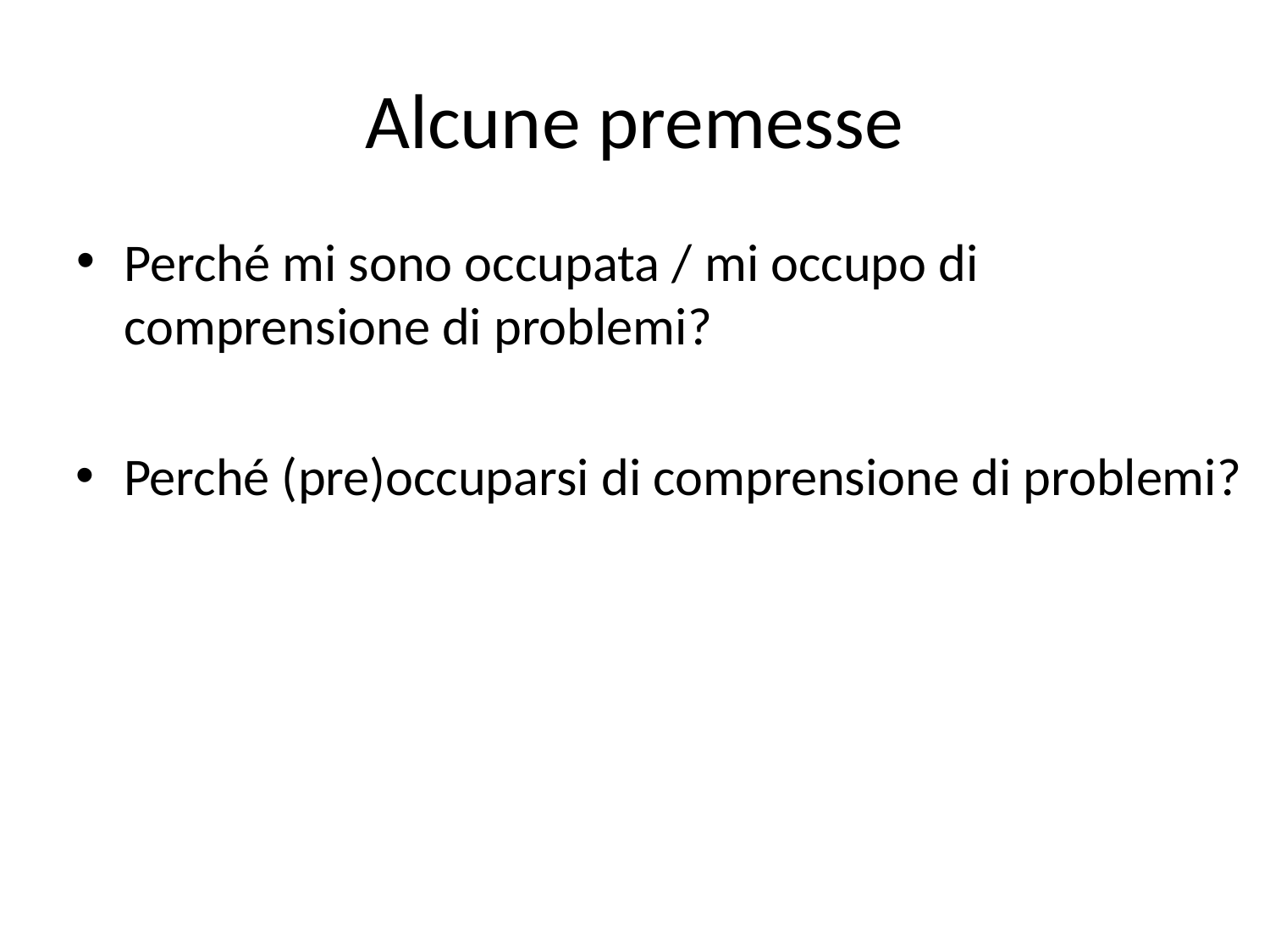

# Alcune premesse
Perché mi sono occupata / mi occupo di comprensione di problemi?
Perché (pre)occuparsi di comprensione di problemi?